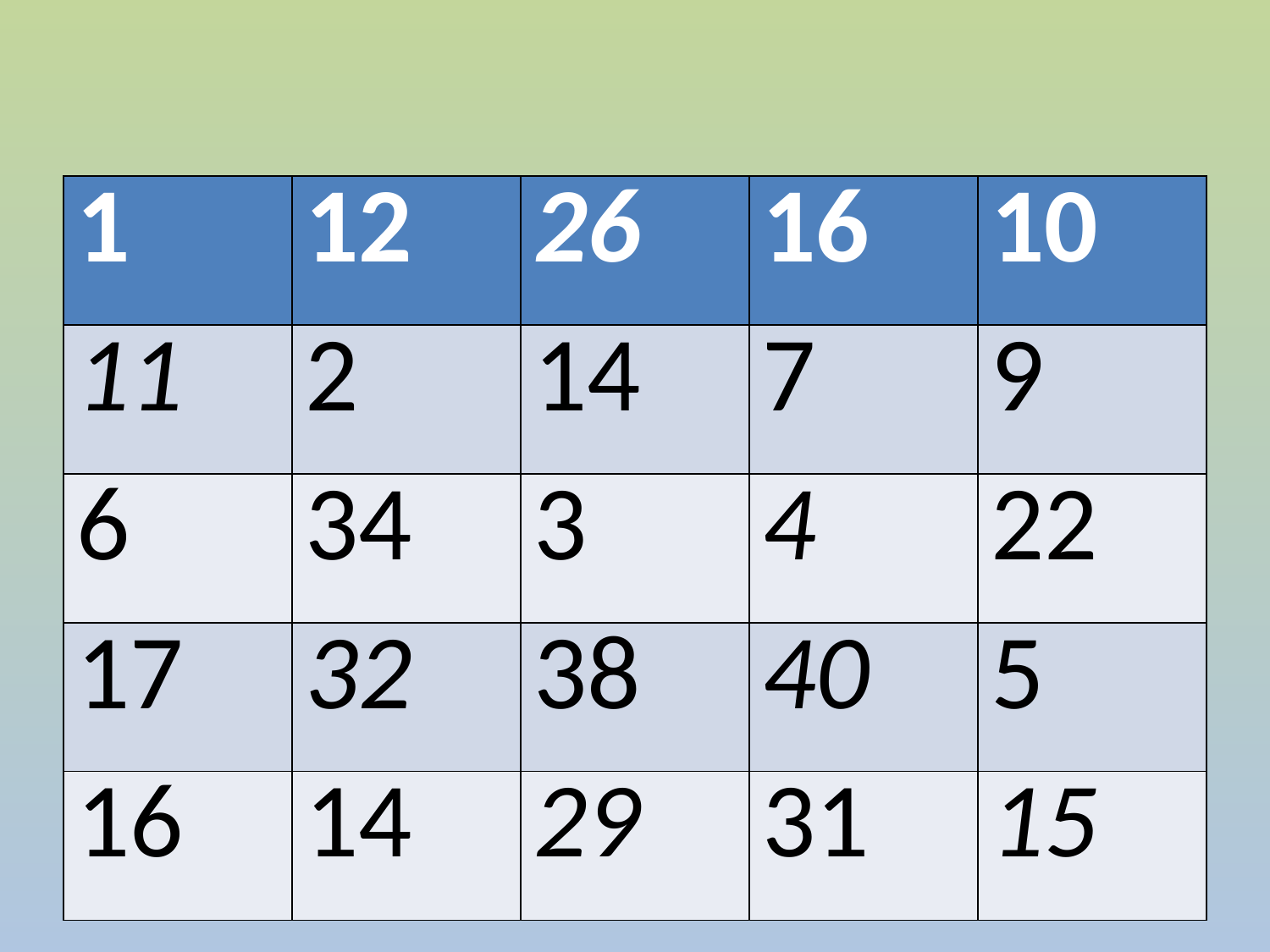

#
| 1 | 12 | 26 | 16 | 10 |
| --- | --- | --- | --- | --- |
| 11 | 2 | 14 | 7 | 9 |
| 6 | 34 | 3 | 4 | 22 |
| 17 | 32 | 38 | 40 | 5 |
| 16 | 14 | 29 | 31 | 15 |